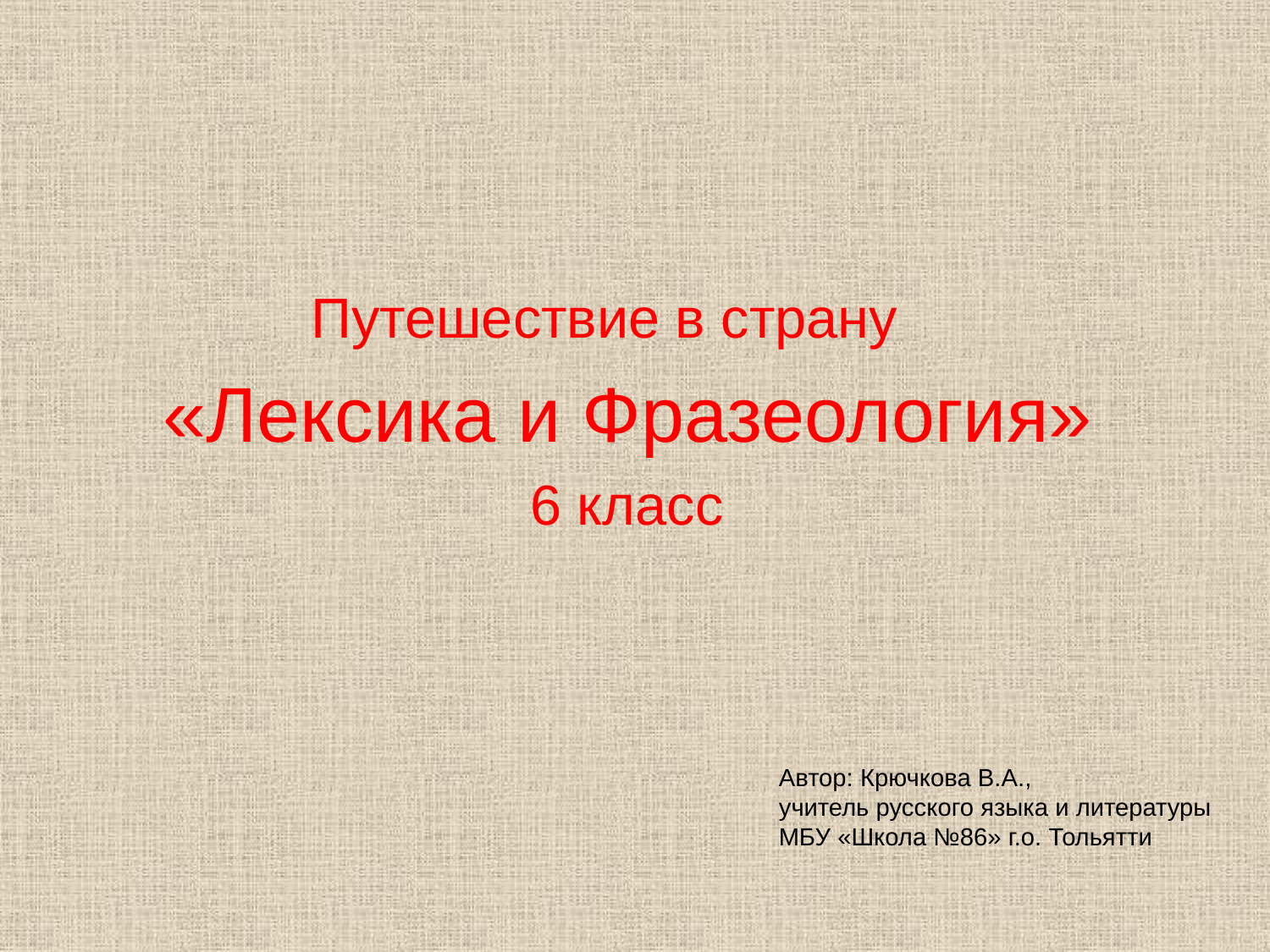

# Путешествие в страну
    «Лексика и Фразеология»
                             6 класс

Автор: Крючкова В.А.,
учитель русского языка и литературы
МБУ «Школа №86» г.о. Тольятти